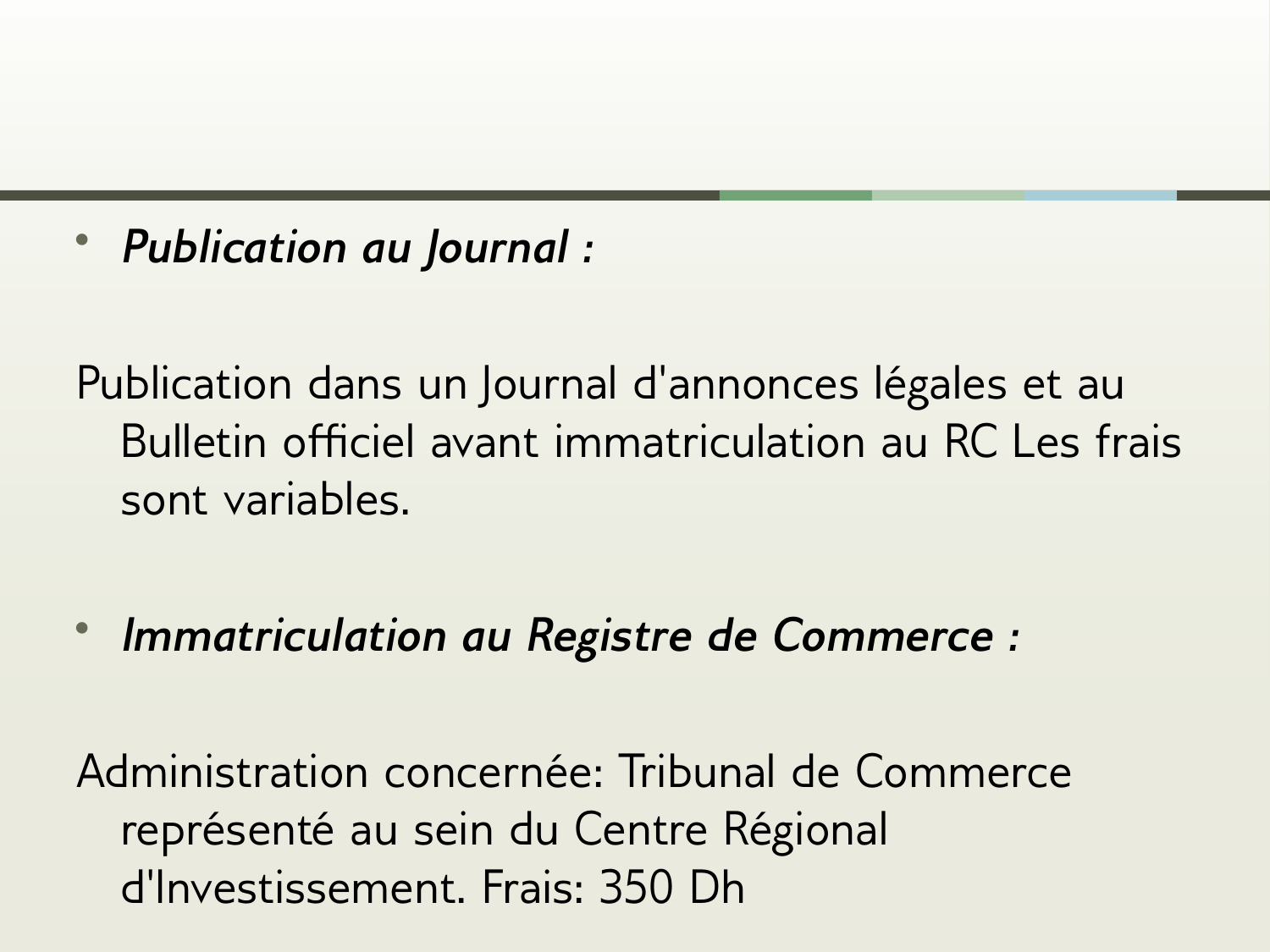

#
Publication au Journal :

Publication dans un Journal d'annonces légales et au Bulletin officiel avant immatriculation au RC Les frais sont variables.

Immatriculation au Registre de Commerce :

Administration concernée: Tribunal de Commerce représenté au sein du Centre Régional d'Investissement. Frais: 350 Dh